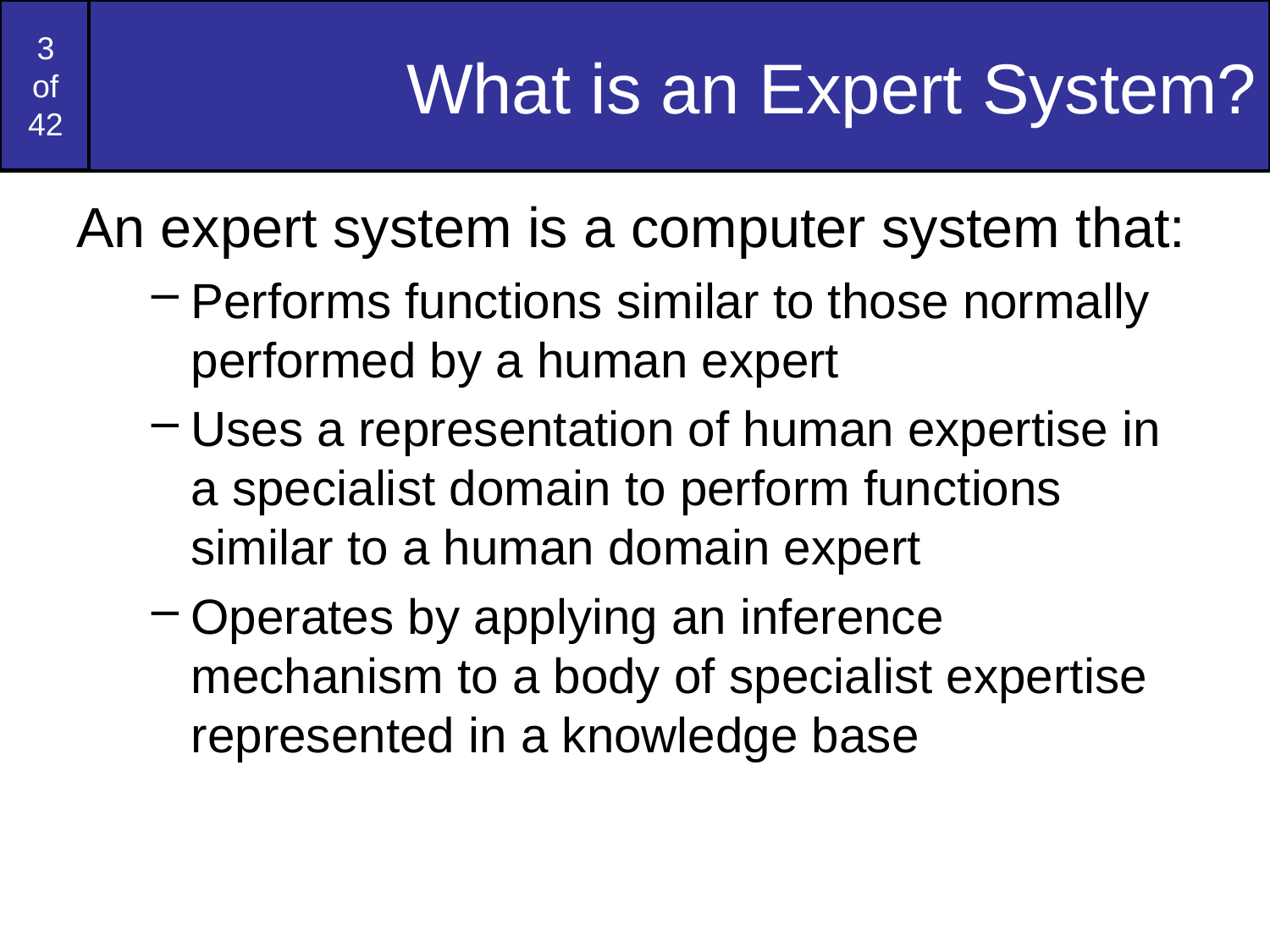

# What is an Expert System?
An expert system is a computer system that:
Performs functions similar to those normally performed by a human expert
Uses a representation of human expertise in a specialist domain to perform functions similar to a human domain expert
Operates by applying an inference mechanism to a body of specialist expertise represented in a knowledge base